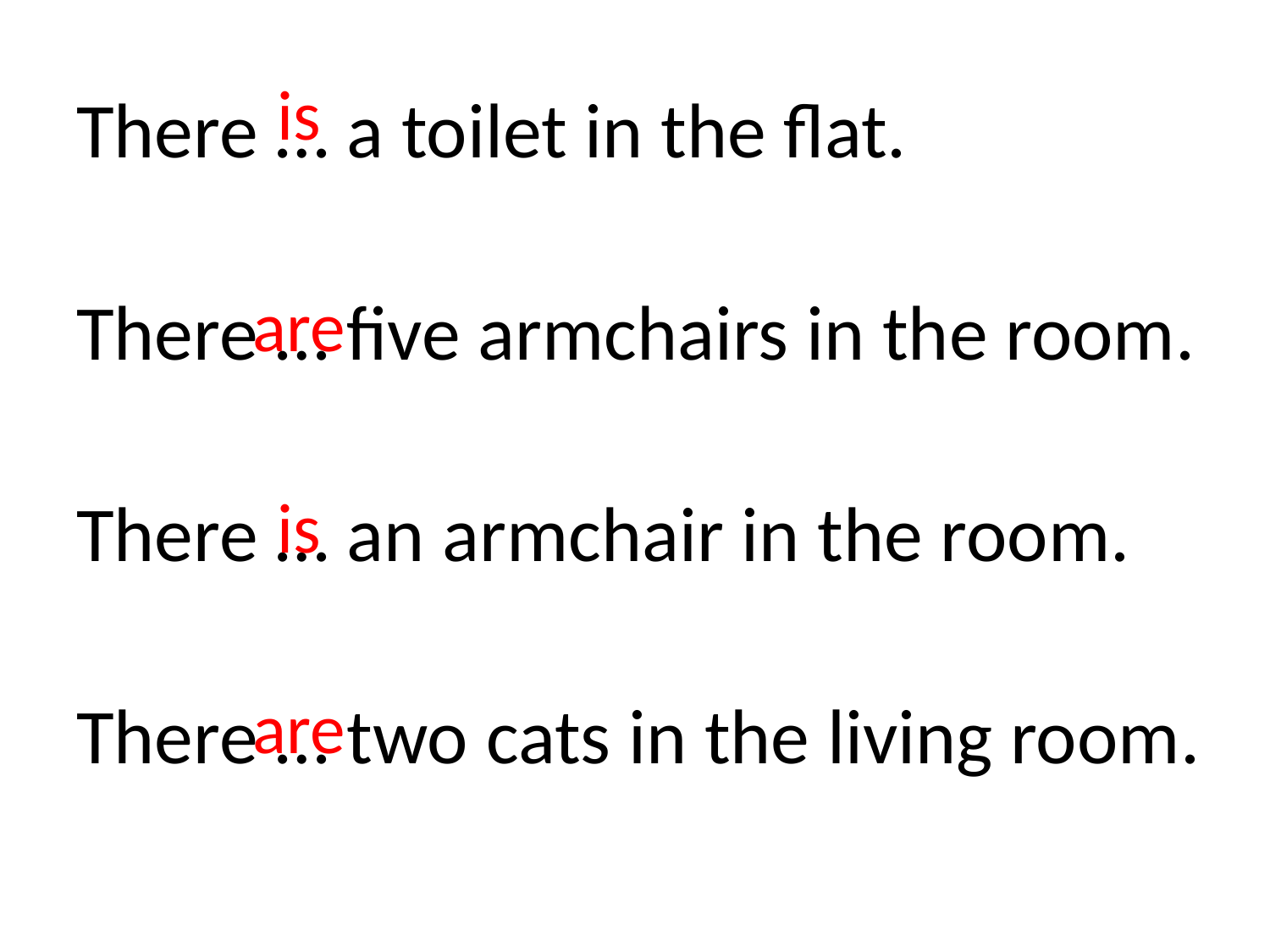

is
There … a toilet in the flat.
There … five armchairs in the room.
There … an armchair in the room.
There … two cats in the living room.

are
is
are